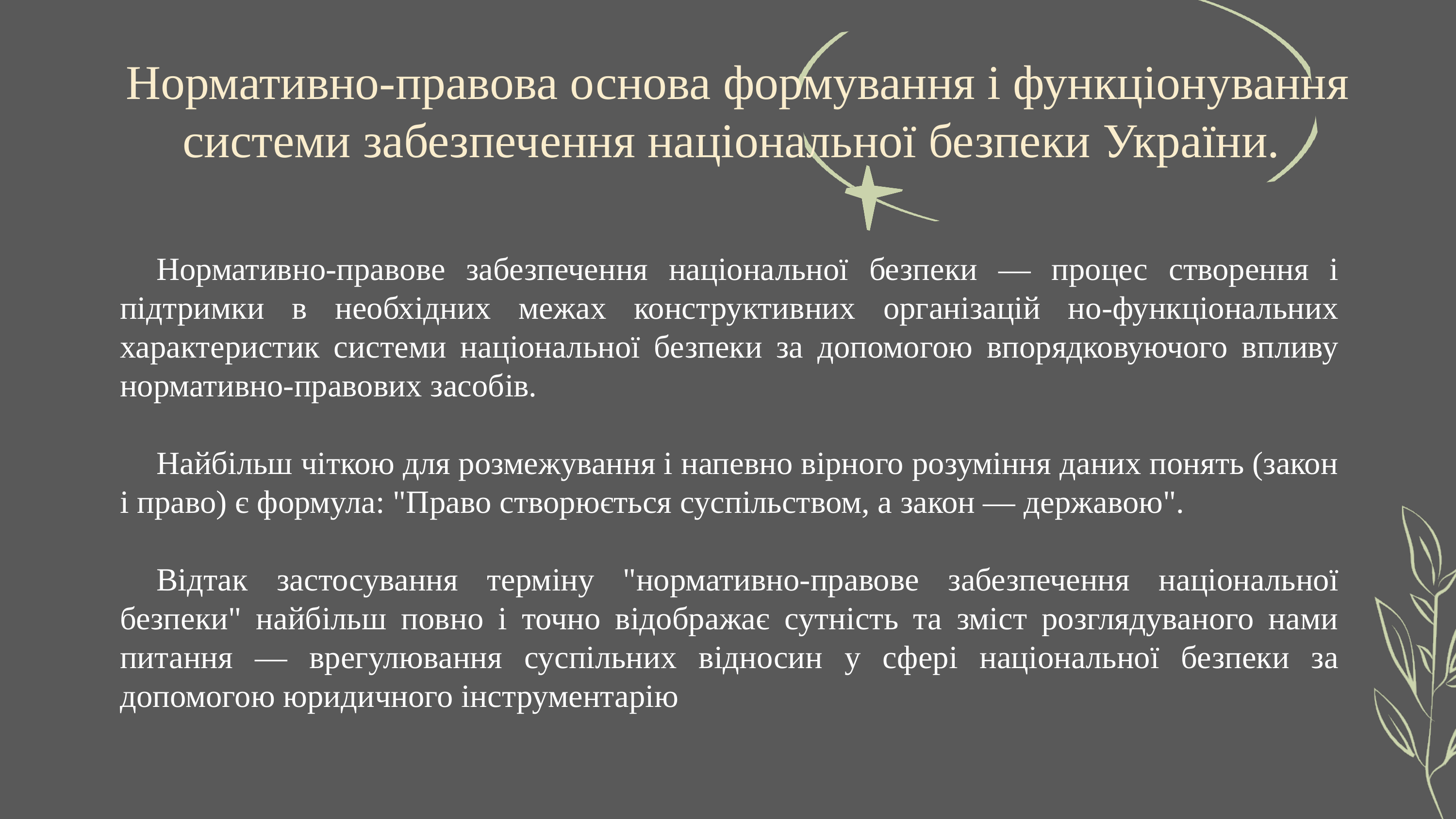

Нормативно-правова основа формування і функціонування системи забезпечення національної безпеки України.

Нормативно-правове забезпечення національної безпеки — процес створення і підтримки в необхідних межах конструктивних організацій но-функціональних характеристик системи національної безпеки за допомогою впорядковуючого впливу нормативно-правових засобів.

Найбільш чіткою для розмежування і напевно вірного розуміння даних понять (закон і право) є формула: "Право створюється суспільством, а закон — державою".

Відтак застосування терміну "нормативно-правове забезпечення національної безпеки" найбільш повно і точно відображає сутність та зміст розглядуваного нами питання — врегулювання суспільних відносин у сфері національної безпеки за допомогою юридичного інструментарію